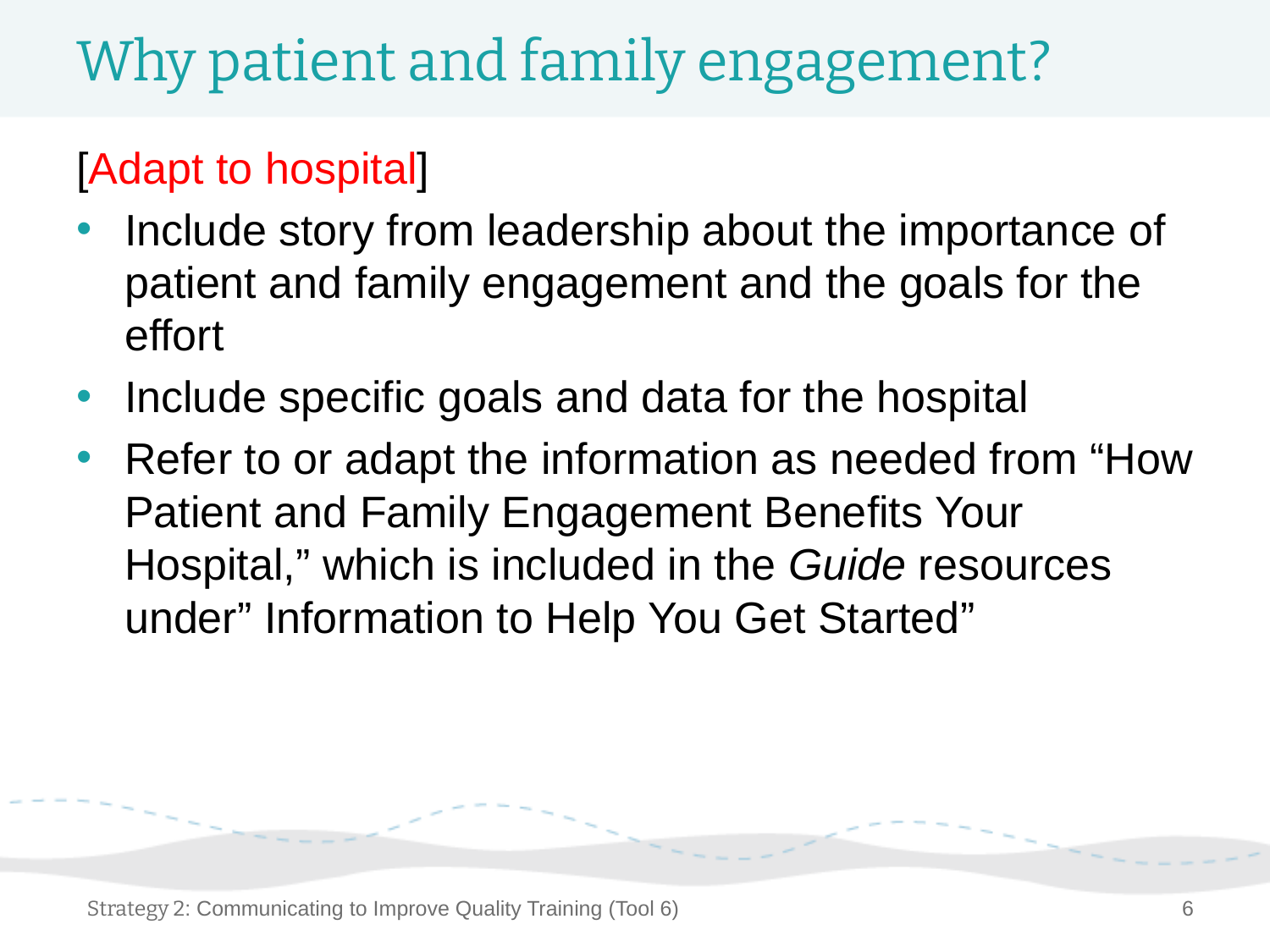

# Why patient and family engagement?
[Adapt to hospital]
Include story from leadership about the importance of patient and family engagement and the goals for the effort
Include specific goals and data for the hospital
Refer to or adapt the information as needed from “How Patient and Family Engagement Benefits Your Hospital,” which is included in the Guide resources under” Information to Help You Get Started”
Strategy 2: Communicating to Improve Quality Training (Tool 6)
6